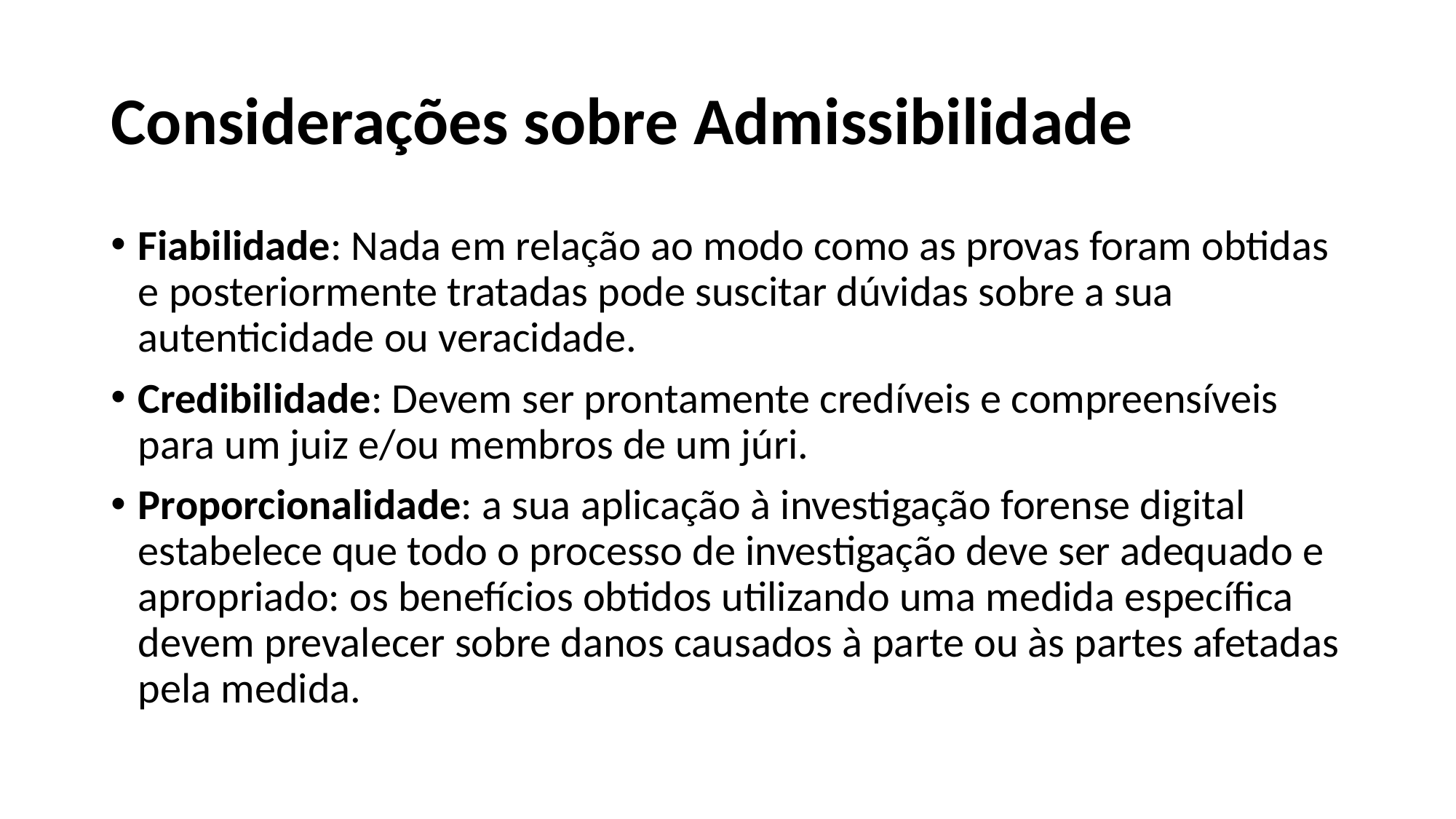

# Considerações sobre Admissibilidade
Fiabilidade: Nada em relação ao modo como as provas foram obtidas e posteriormente tratadas pode suscitar dúvidas sobre a sua autenticidade ou veracidade.
Credibilidade: Devem ser prontamente credíveis e compreensíveis para um juiz e/ou membros de um júri.
Proporcionalidade: a sua aplicação à investigação forense digital estabelece que todo o processo de investigação deve ser adequado e apropriado: os benefícios obtidos utilizando uma medida específica devem prevalecer sobre danos causados à parte ou às partes afetadas pela medida.